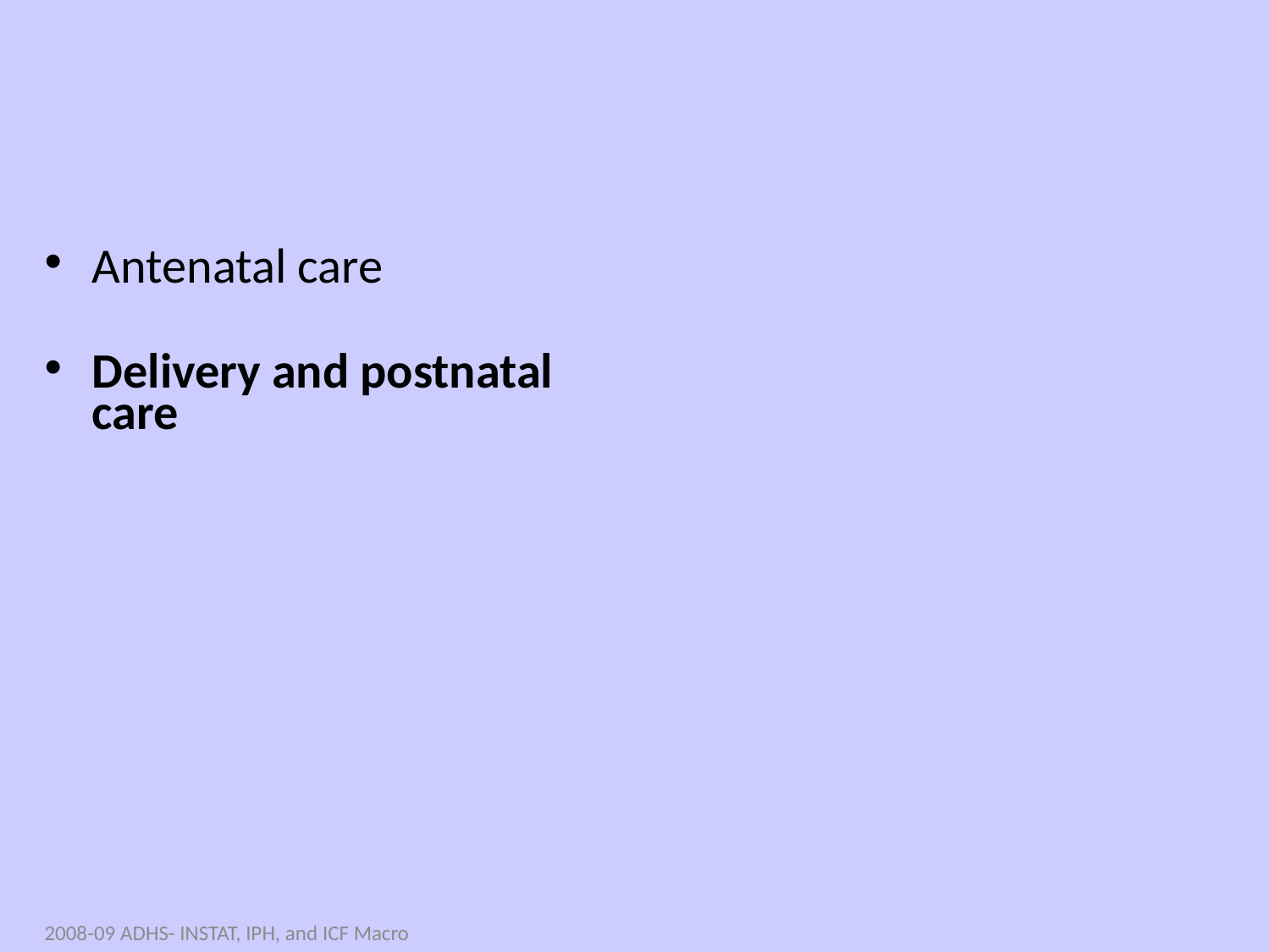

Antenatal care
Delivery and postnatal care
2008-09 ADHS- INSTAT, IPH, and ICF Macro